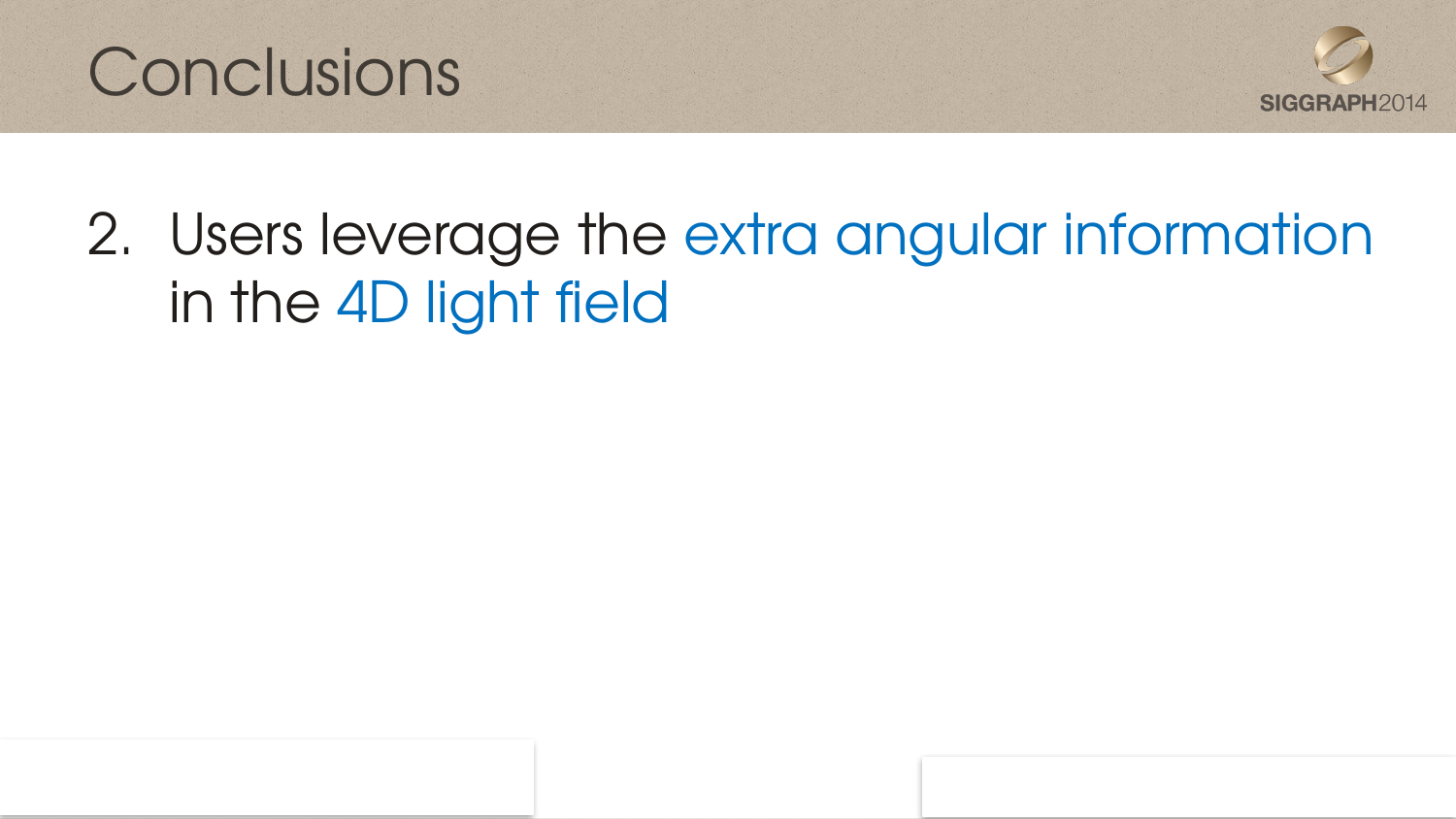

Conclusions
Users leverage the extra angular information in the 4D light field